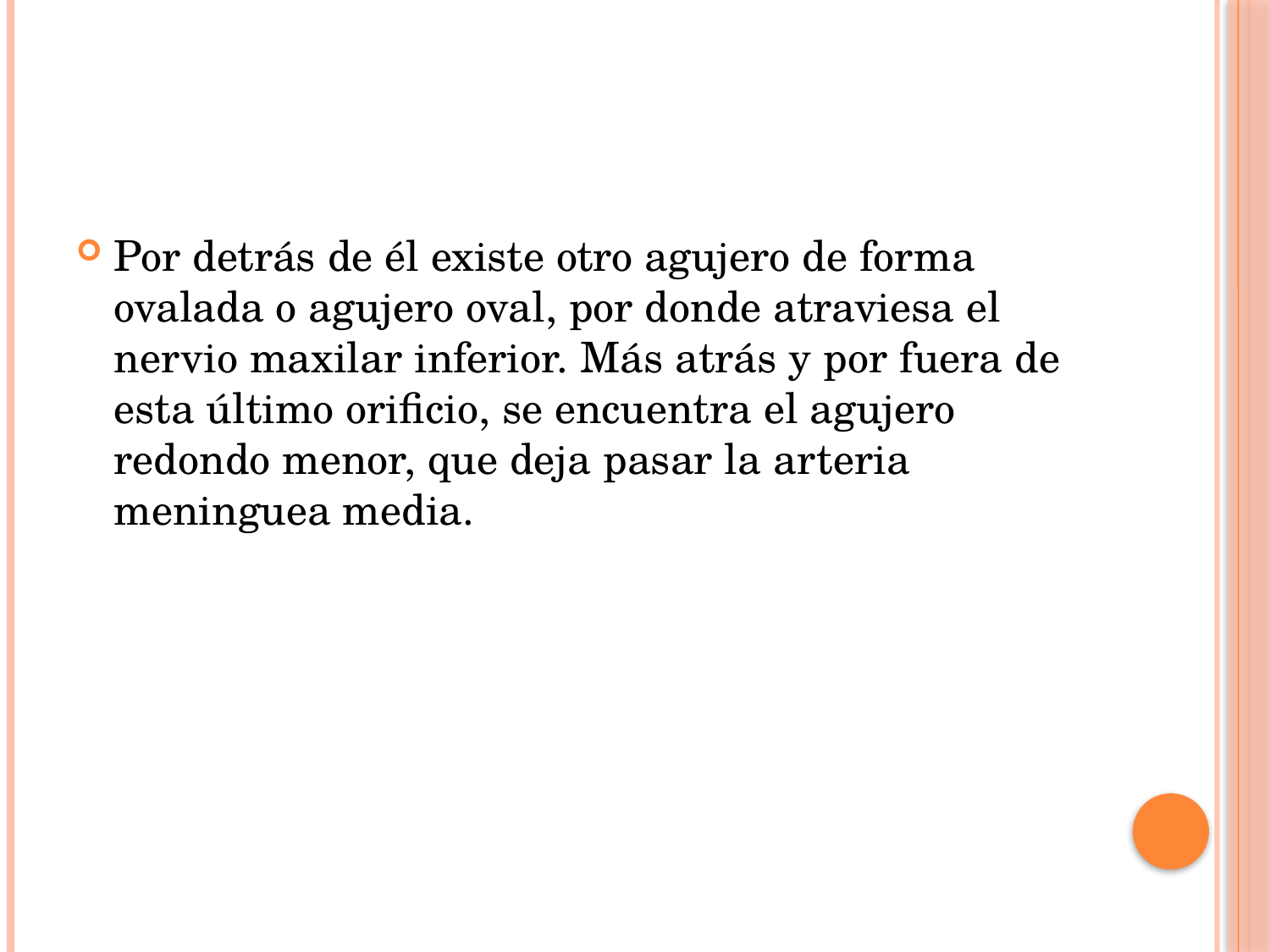

#
Por detrás de él existe otro agujero de forma ovalada o agujero oval, por donde atraviesa el nervio maxilar inferior. Más atrás y por fuera de esta último orificio, se encuentra el agujero redondo menor, que deja pasar la arteria meninguea media.